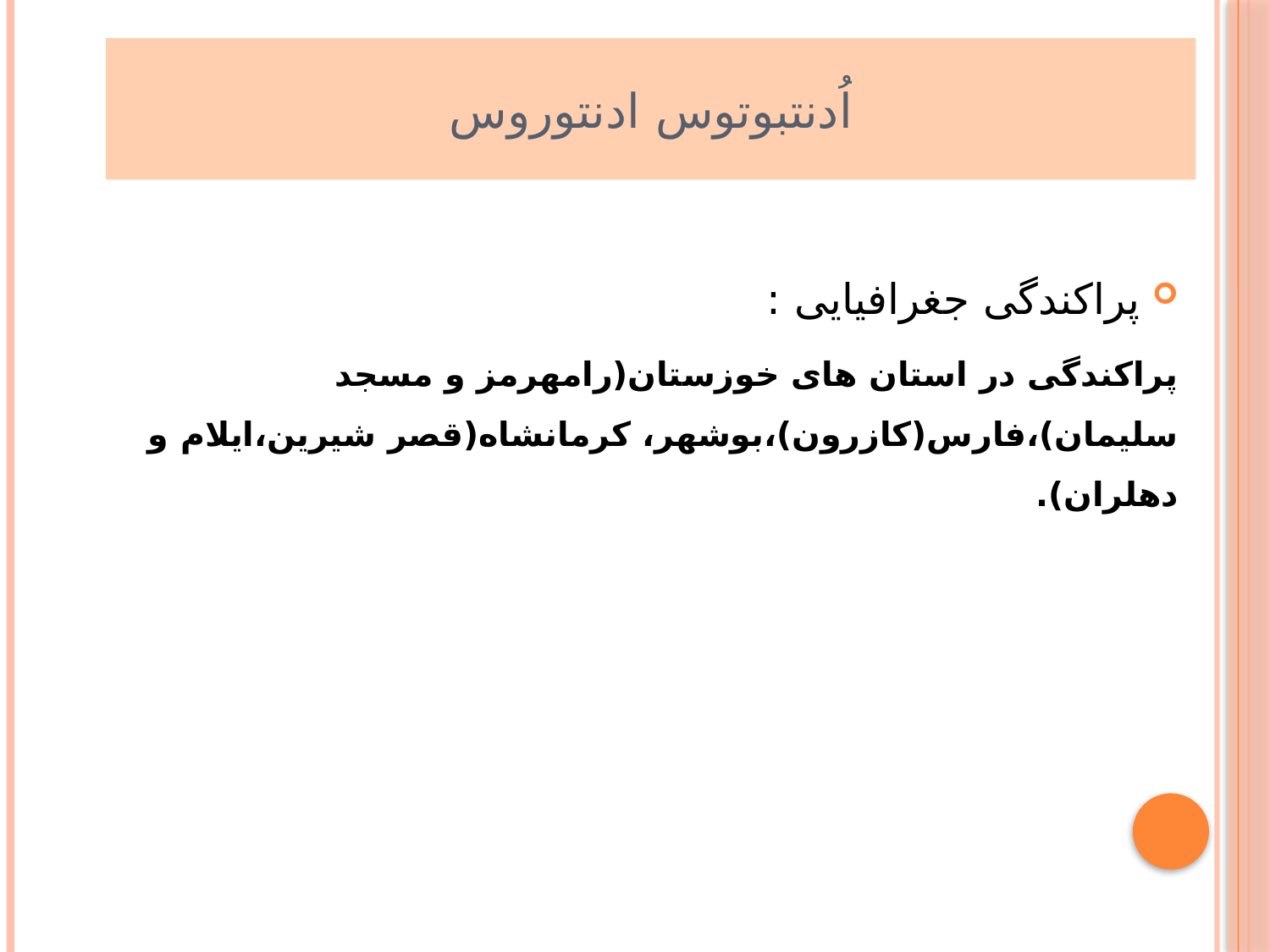

# اُدنتبوتوس ادنتوروس
پراکندگی جغرافیایی :
پراکندگی در استان های خوزستان(رامهرمز و مسجد سلیمان)،فارس(کازرون)،بوشهر، کرمانشاه(قصر شیرین،ایلام و دهلران).